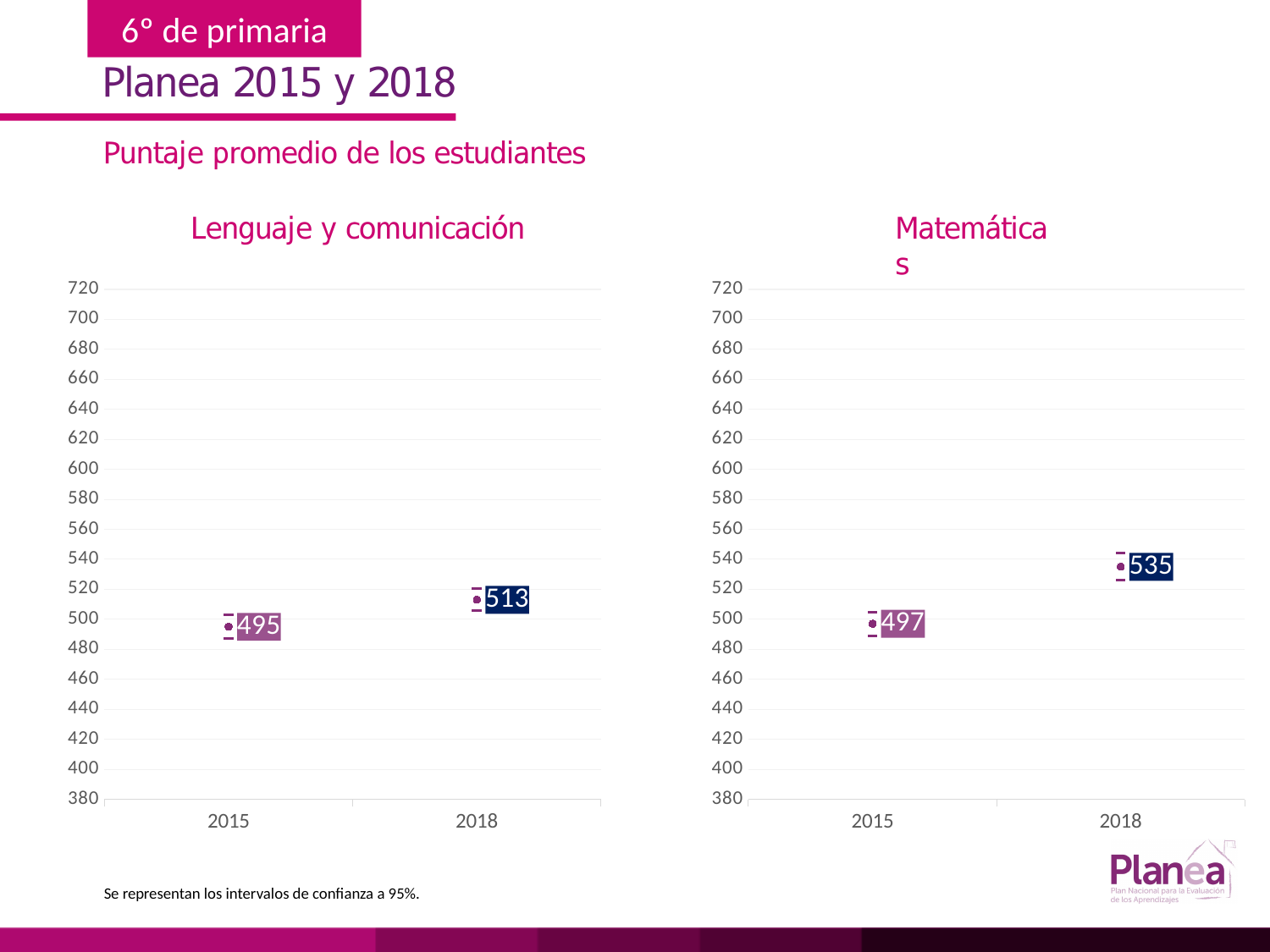

Planea 2015 y 2018

Puntaje promedio de los estudiantes
Matemáticas
Lenguaje y comunicación

### Chart

| Category |  |  |  |
|---|---|---|---|
| 2015 | 487.04 | 502.96 | 495.0 |
| 2018 | 505.637 | 520.363 | 513.0 |

### Chart

| Category |  |  |  |
|---|---|---|---|
| 2015 | 489.04 | 504.96 | 497.0 |
| 2018 | 526.045 | 543.955 | 535.0 |
Se representan los intervalos de confianza a 95%.